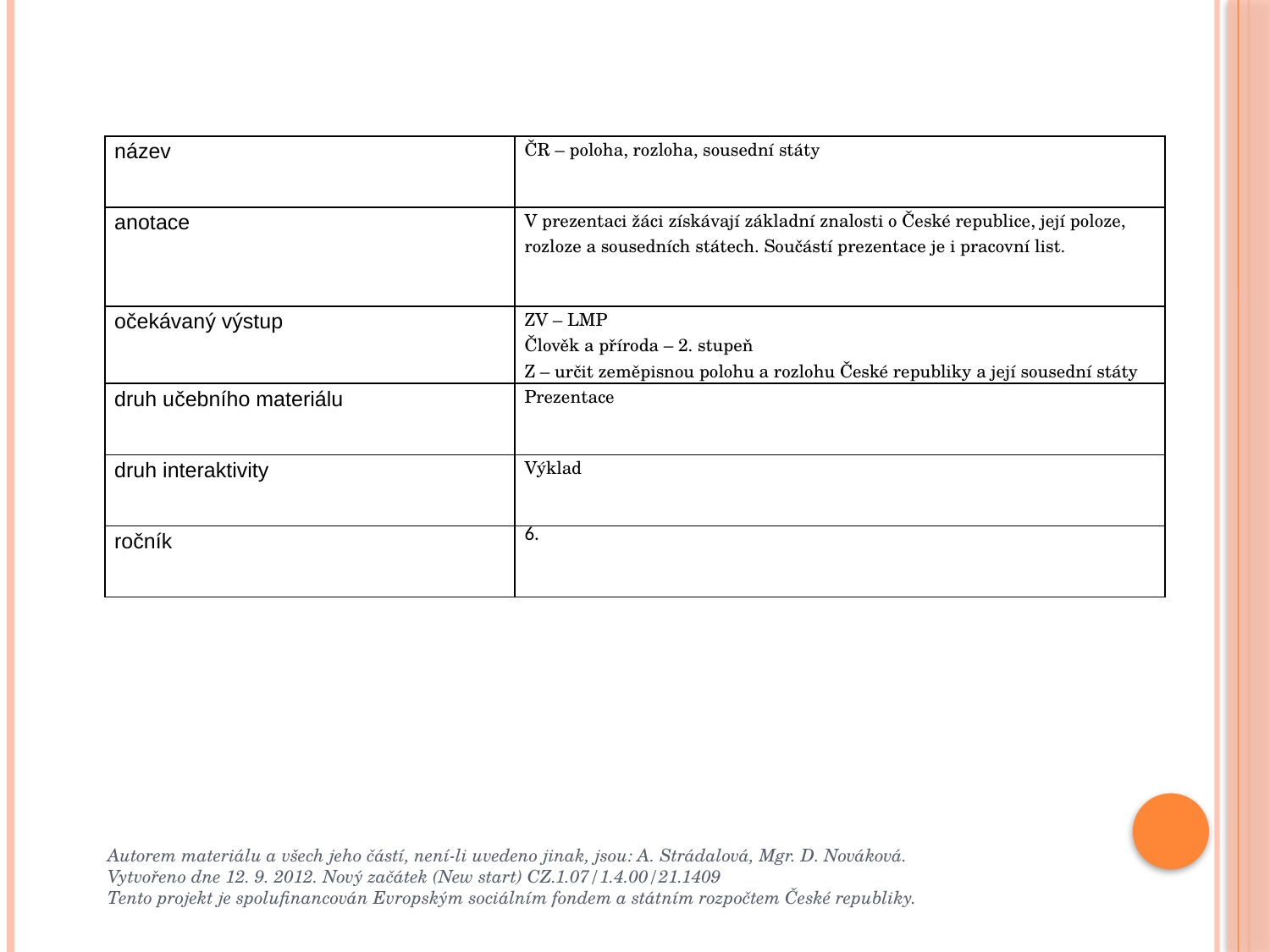

| název | ČR – poloha, rozloha, sousední státy |
| --- | --- |
| anotace | V prezentaci žáci získávají základní znalosti o České republice, její poloze, rozloze a sousedních státech. Součástí prezentace je i pracovní list. |
| očekávaný výstup | ZV – LMP Člověk a příroda – 2. stupeň Z – určit zeměpisnou polohu a rozlohu České republiky a její sousední státy |
| druh učebního materiálu | Prezentace |
| druh interaktivity | Výklad |
| ročník | 6. |

Autorem materiálu a všech jeho částí, není-li uvedeno jinak, jsou: A. Strádalová, Mgr. D. Nováková.
Vytvořeno dne 12. 9. 2012. Nový začátek (New start) CZ.1.07/1.4.00/21.1409
Tento projekt je spolufinancován Evropským sociálním fondem a státním rozpočtem České republiky.